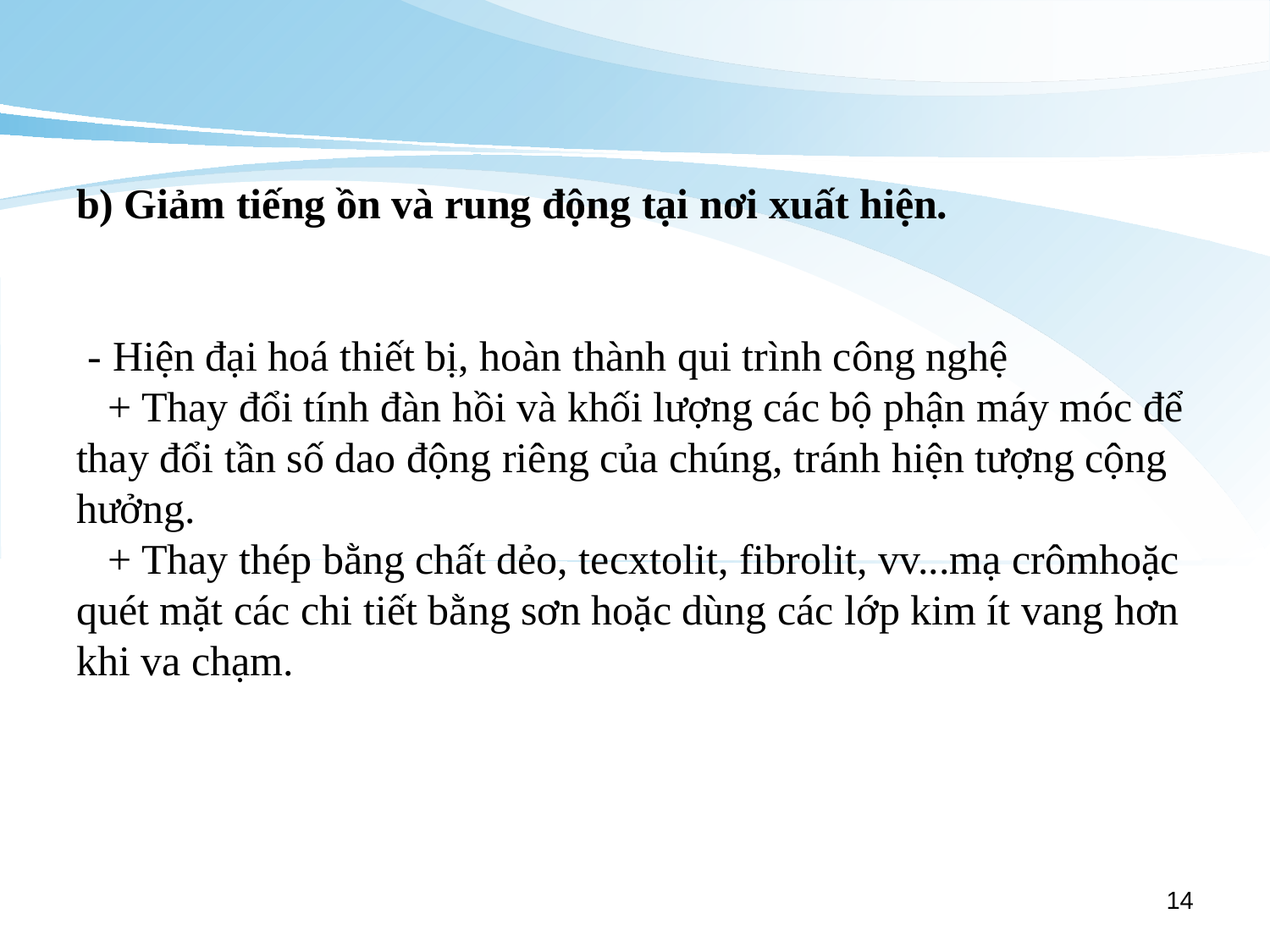

b) Giảm tiếng ồn và rung động tại nơi xuất hiện.
 - Hiện đại hoá thiết bị, hoàn thành qui trình công nghệ
   + Thay đổi tính đàn hồi và khối lượng các bộ phận máy móc để thay đổi tần số dao động riêng của chúng, tránh hiện tượng cộng hưởng.
   + Thay thép bằng chất dẻo, tecxtolit, fibrolit, vv...mạ crômhoặc quét mặt các chi tiết bằng sơn hoặc dùng các lớp kim ít vang hơn khi va chạm.
14